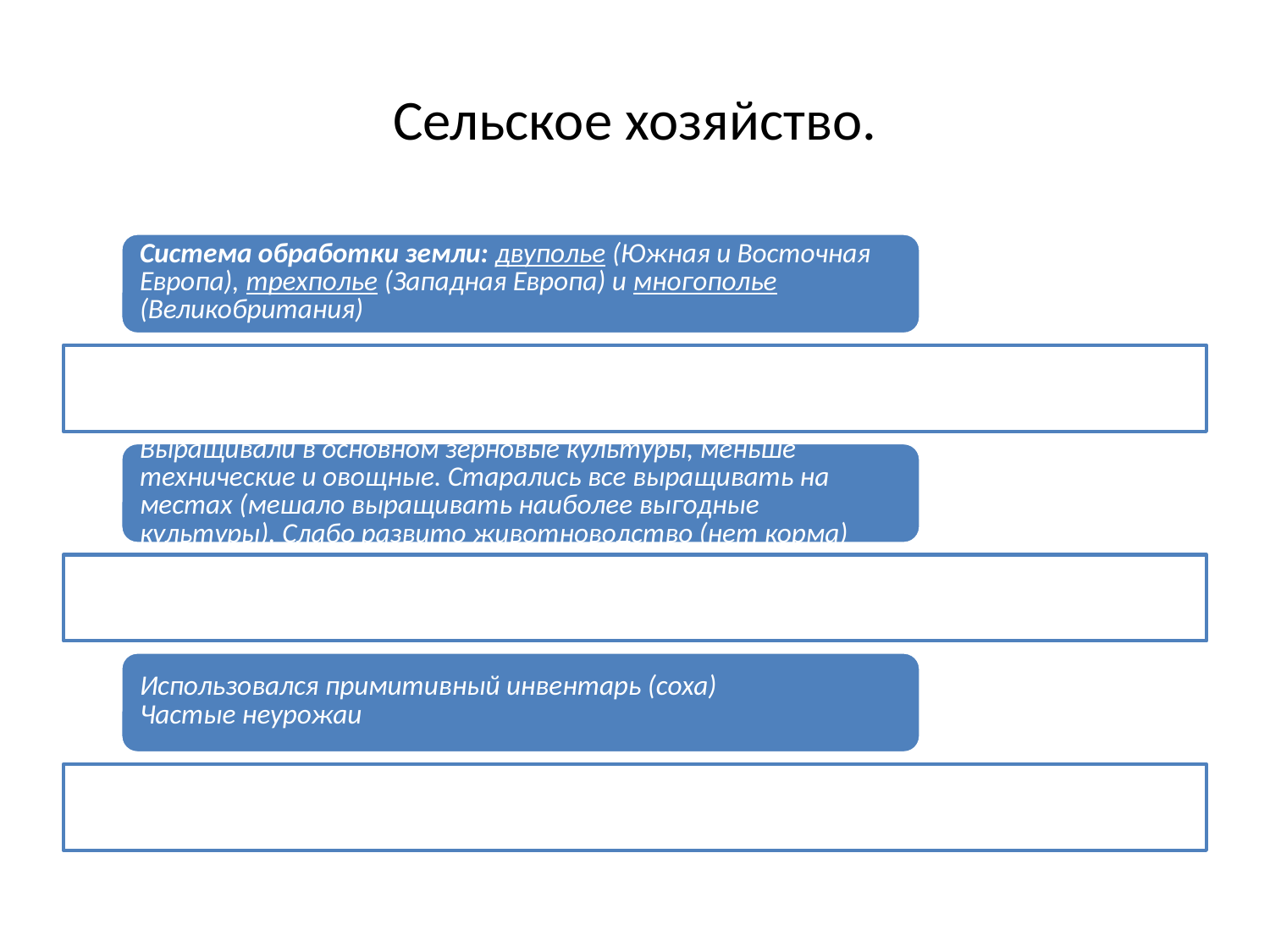

# Сельское хозяйство.
Система обработки земли: двуполье (Южная и Восточная Европа), трехполье (Западная Европа) и многополье (Великобритания)
Выращивали в основном зерновые культуры, меньше технические и овощные. Старались все выращивать на местах (мешало выращивать наиболее выгодные культуры). Слабо развито животноводство (нет корма)
Использовался примитивный инвентарь (соха)
Частые неурожаи